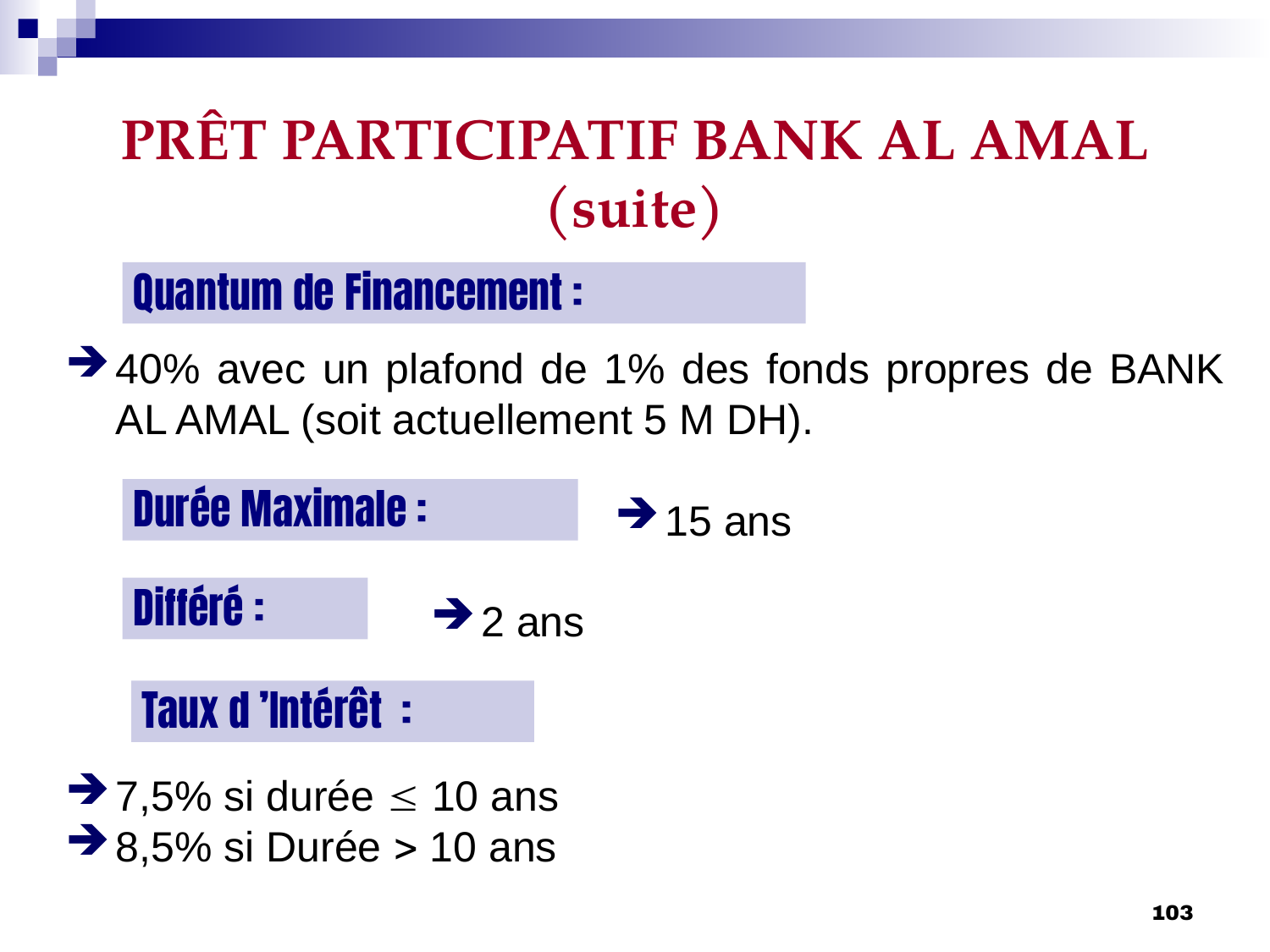

# PRÊT PARTICIPATIF BANK AL AMAL (suite)
Quantum de Financement :
40% avec un plafond de 1% des fonds propres de BANK AL AMAL (soit actuellement 5 M DH).
Durée Maximale :
15 ans
Différé :
2 ans
Taux d ’Intérêt  :
7,5% si durée ≤ 10 ans
8,5% si Durée > 10 ans
103